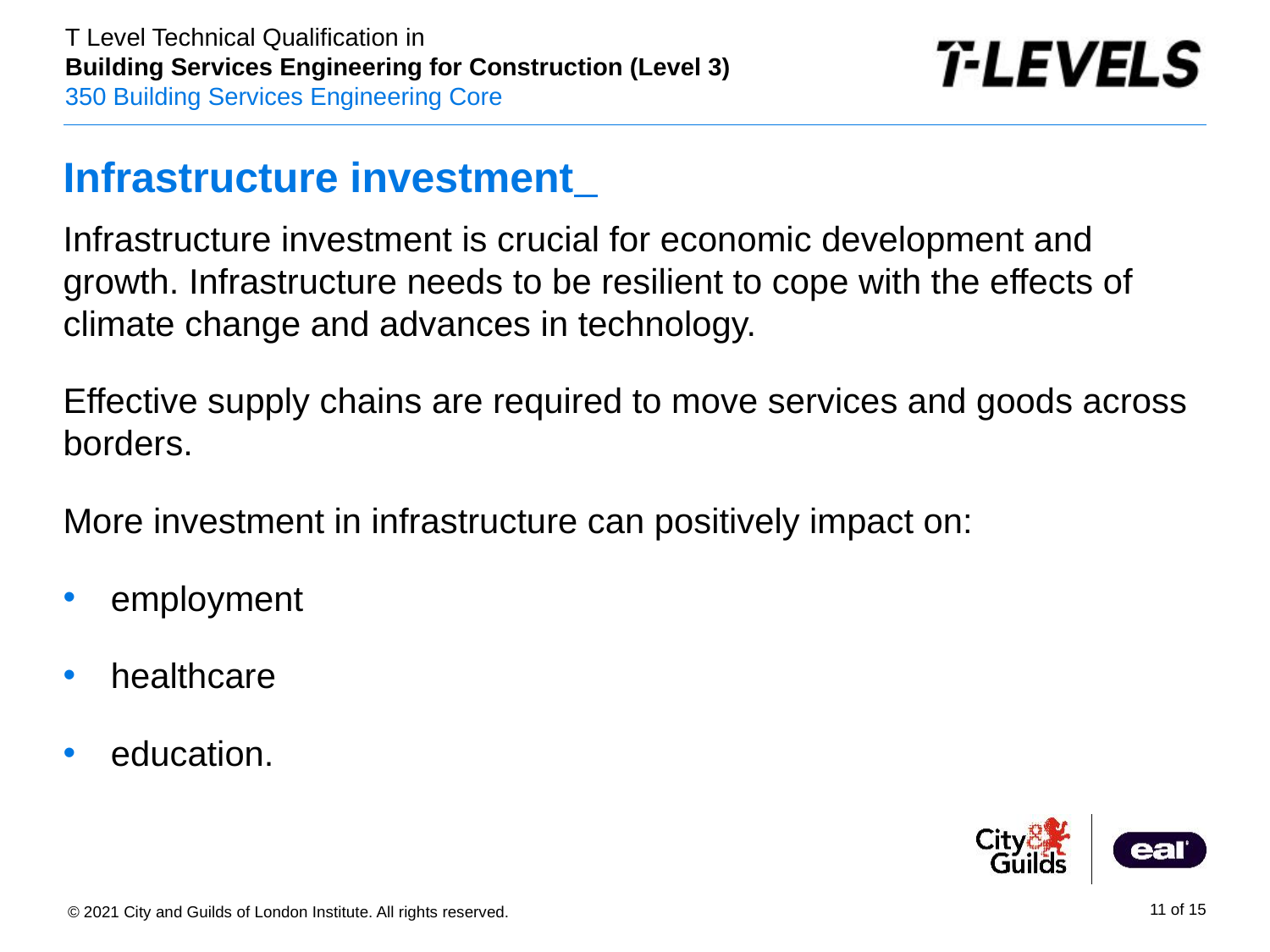

#
Infrastructure investment
Infrastructure investment is crucial for economic development and growth. Infrastructure needs to be resilient to cope with the effects of climate change and advances in technology.
Effective supply chains are required to move services and goods across borders.
More investment in infrastructure can positively impact on:
employment
healthcare
education.